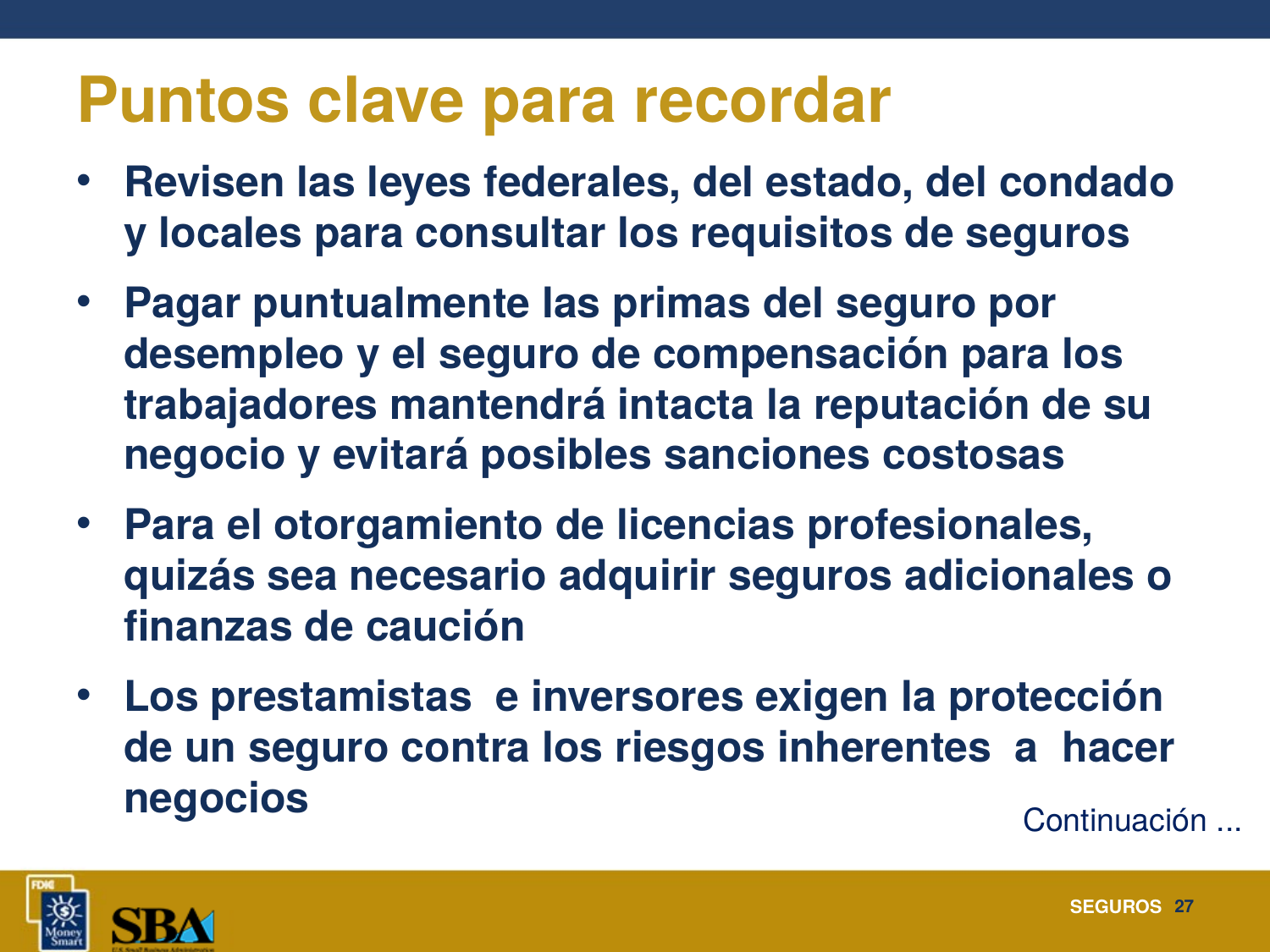

# Puntos clave para recordar
Revisen las leyes federales, del estado, del condado y locales para consultar los requisitos de seguros
Pagar puntualmente las primas del seguro por desempleo y el seguro de compensación para los trabajadores mantendrá intacta la reputación de su negocio y evitará posibles sanciones costosas
Para el otorgamiento de licencias profesionales, quizás sea necesario adquirir seguros adicionales o finanzas de caución
Los prestamistas  e inversores exigen la protección de un seguro contra los riesgos inherentes  a  hacer negocios
Continuación ...